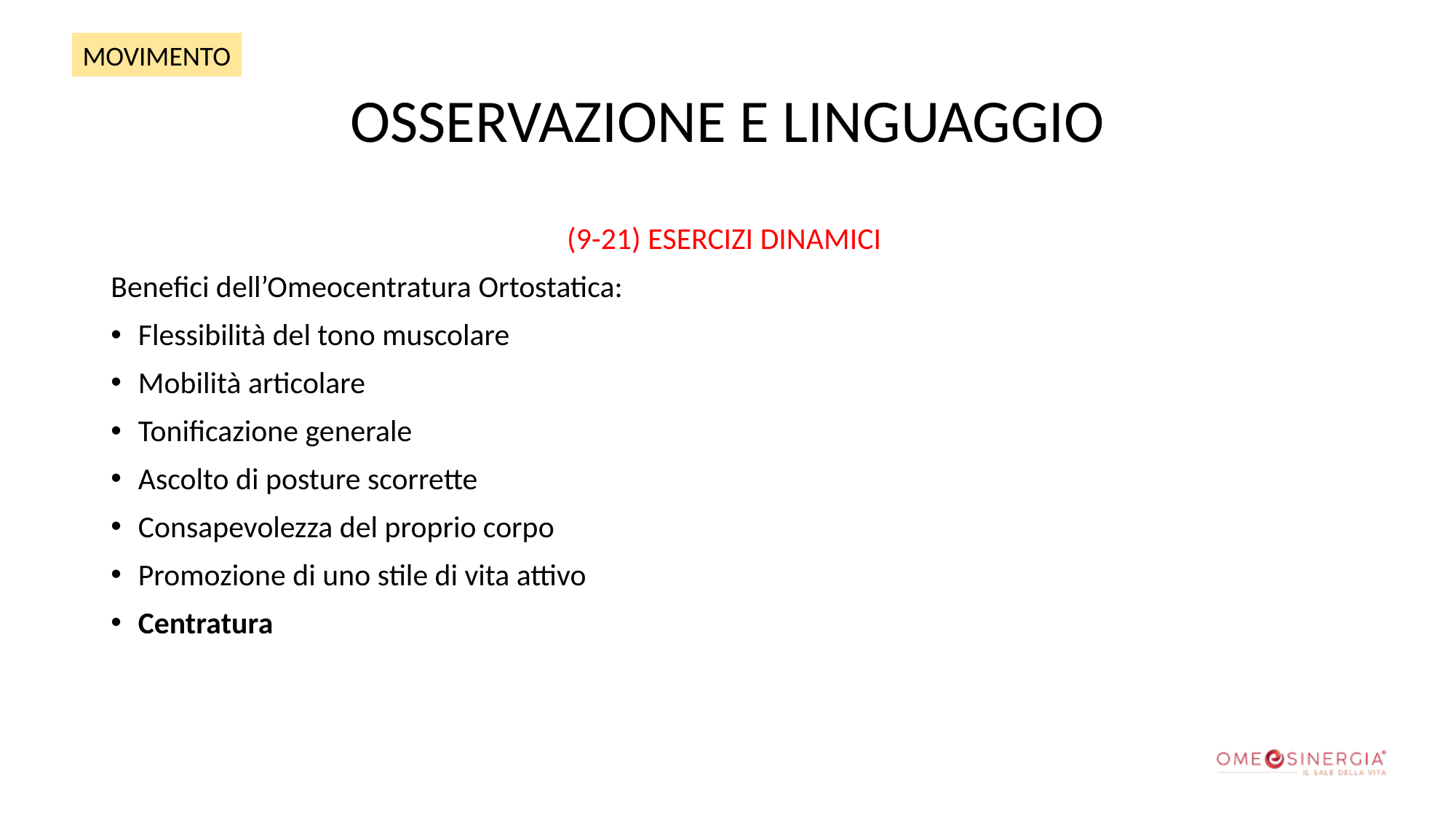

MOVIMENTO
# OSSERVAZIONE E LINGUAGGIO
(9-21) ESERCIZI DINAMICI
Benefici dell’Omeocentratura Ortostatica:
Flessibilità del tono muscolare
Mobilità articolare
Tonificazione generale
Ascolto di posture scorrette
Consapevolezza del proprio corpo
Promozione di uno stile di vita attivo
Centratura